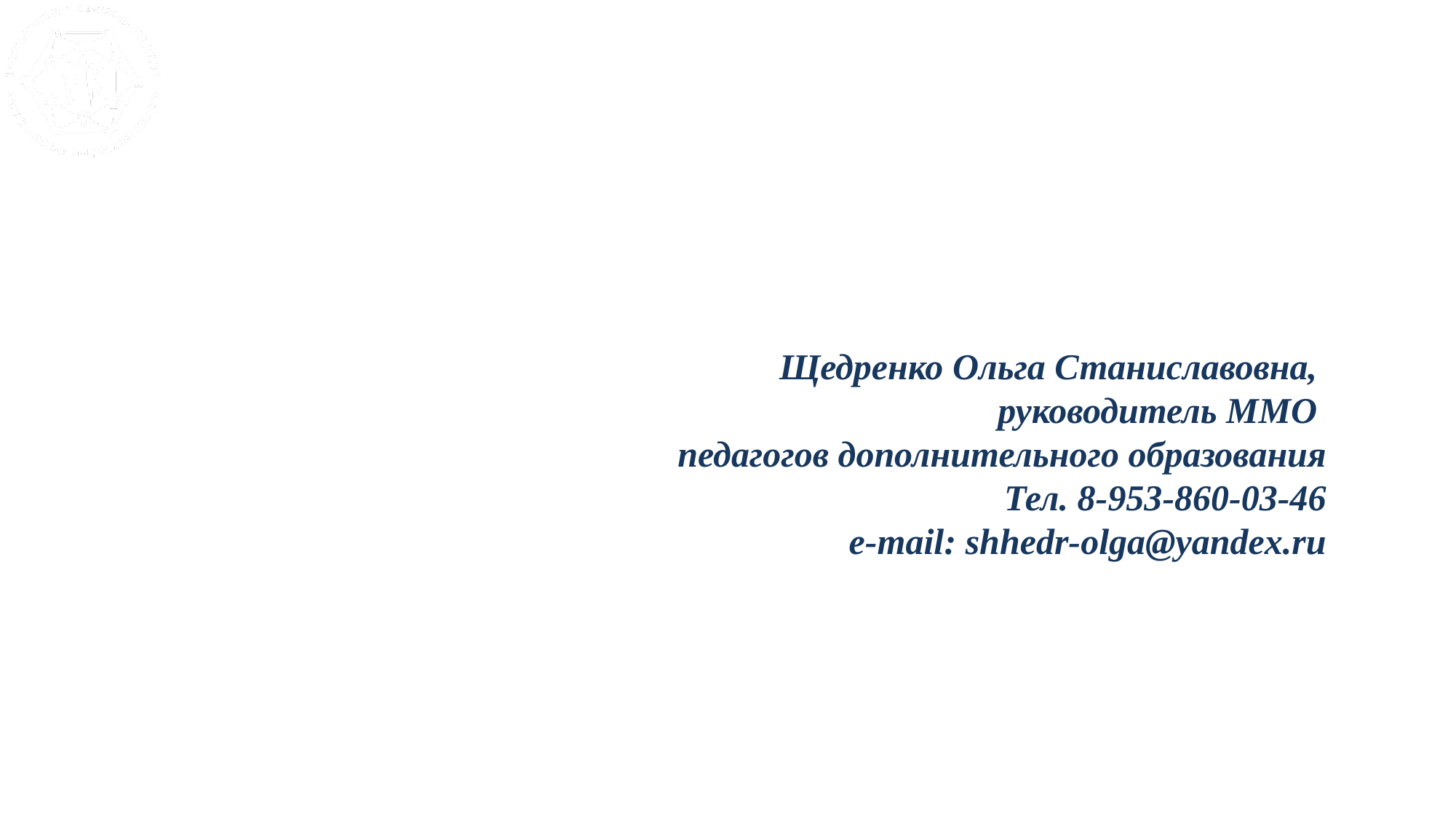

Щедренко Ольга Станиславовна,
руководитель ММО
педагогов дополнительного образования
Тел. 8-953-860-03-46
e-mail: shhedr-olga@yandex.ru